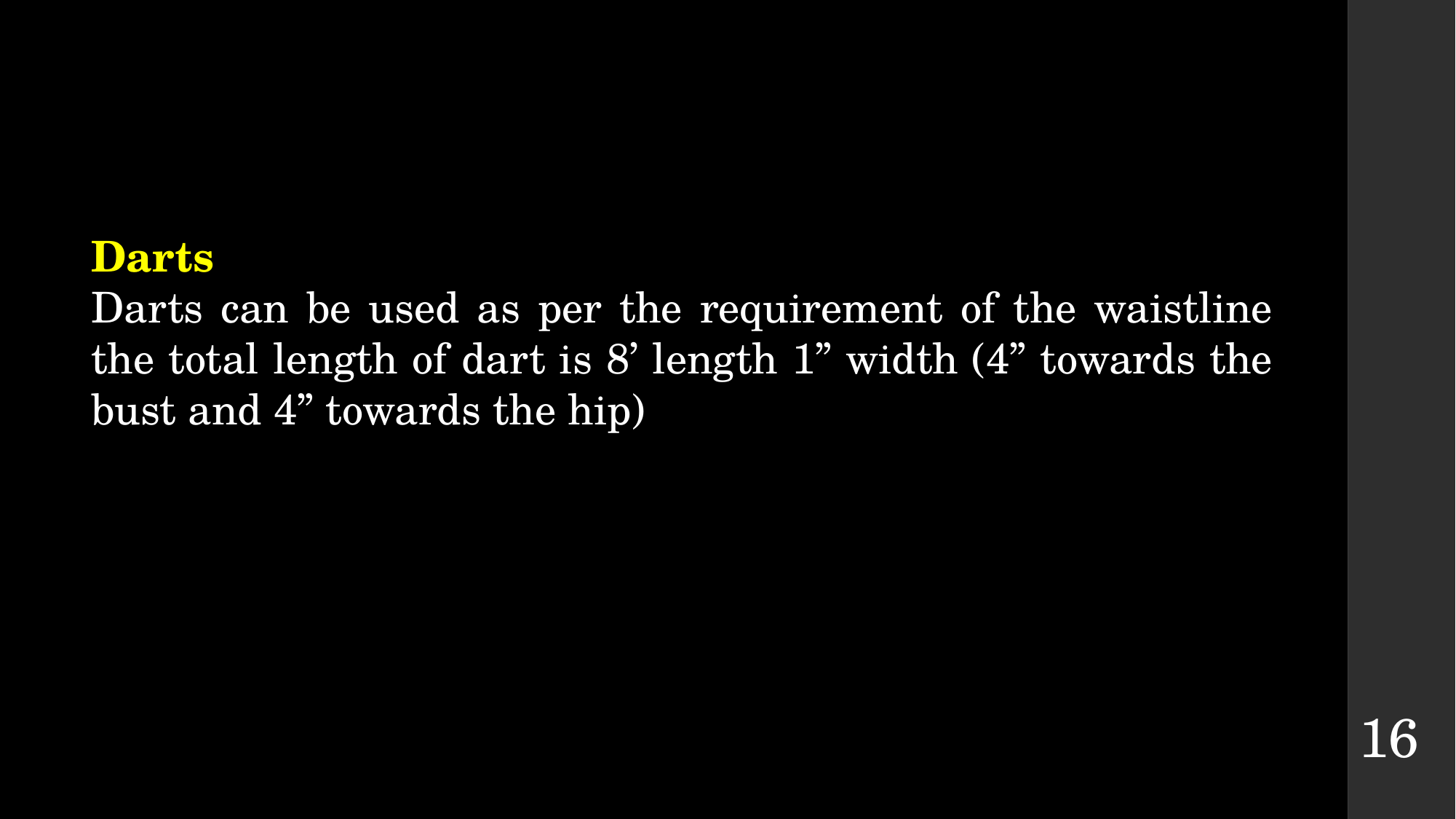

Darts
Darts can be used as per the requirement of the waistline the total length of dart is 8’ length 1” width (4” towards the bust and 4” towards the hip)
16